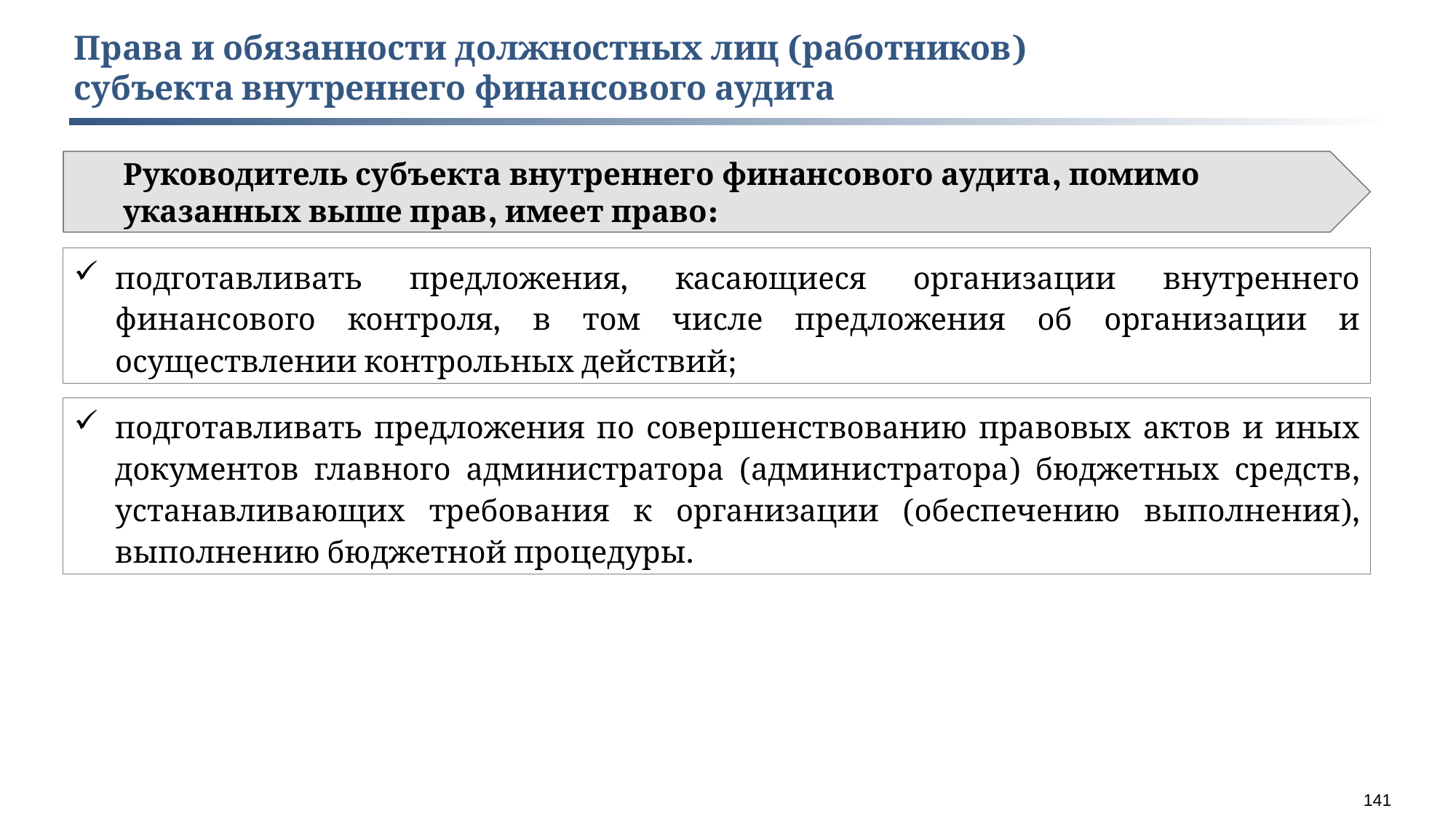

Права и обязанности должностных лиц (работников)
субъекта внутреннего финансового аудита
Руководитель субъекта внутреннего финансового аудита, помимо указанных выше прав, имеет право:
подготавливать предложения, касающиеся организации внутреннего финансового контроля, в том числе предложения об организации и осуществлении контрольных действий;
подготавливать предложения по совершенствованию правовых актов и иных документов главного администратора (администратора) бюджетных средств, устанавливающих требования к организации (обеспечению выполнения), выполнению бюджетной процедуры.